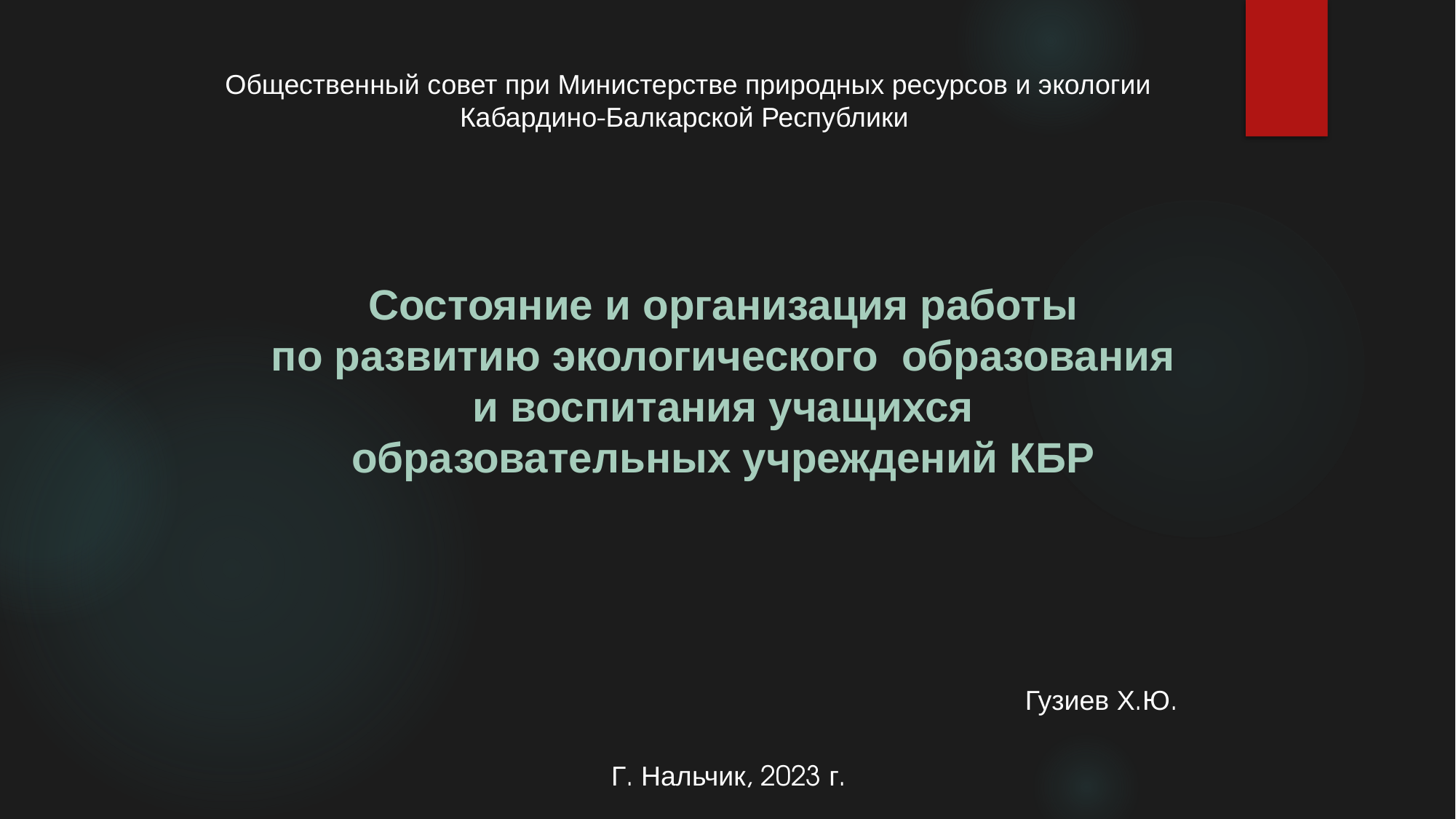

Общественный совет при Министерстве природных ресурсов и экологии
Кабардино-Балкарской Республики
Состояние и организация работы
по развитию экологического  образования
и воспитания учащихся
образовательных учреждений КБР
Гузиев Х.Ю.
Г. Нальчик, 2023 г.